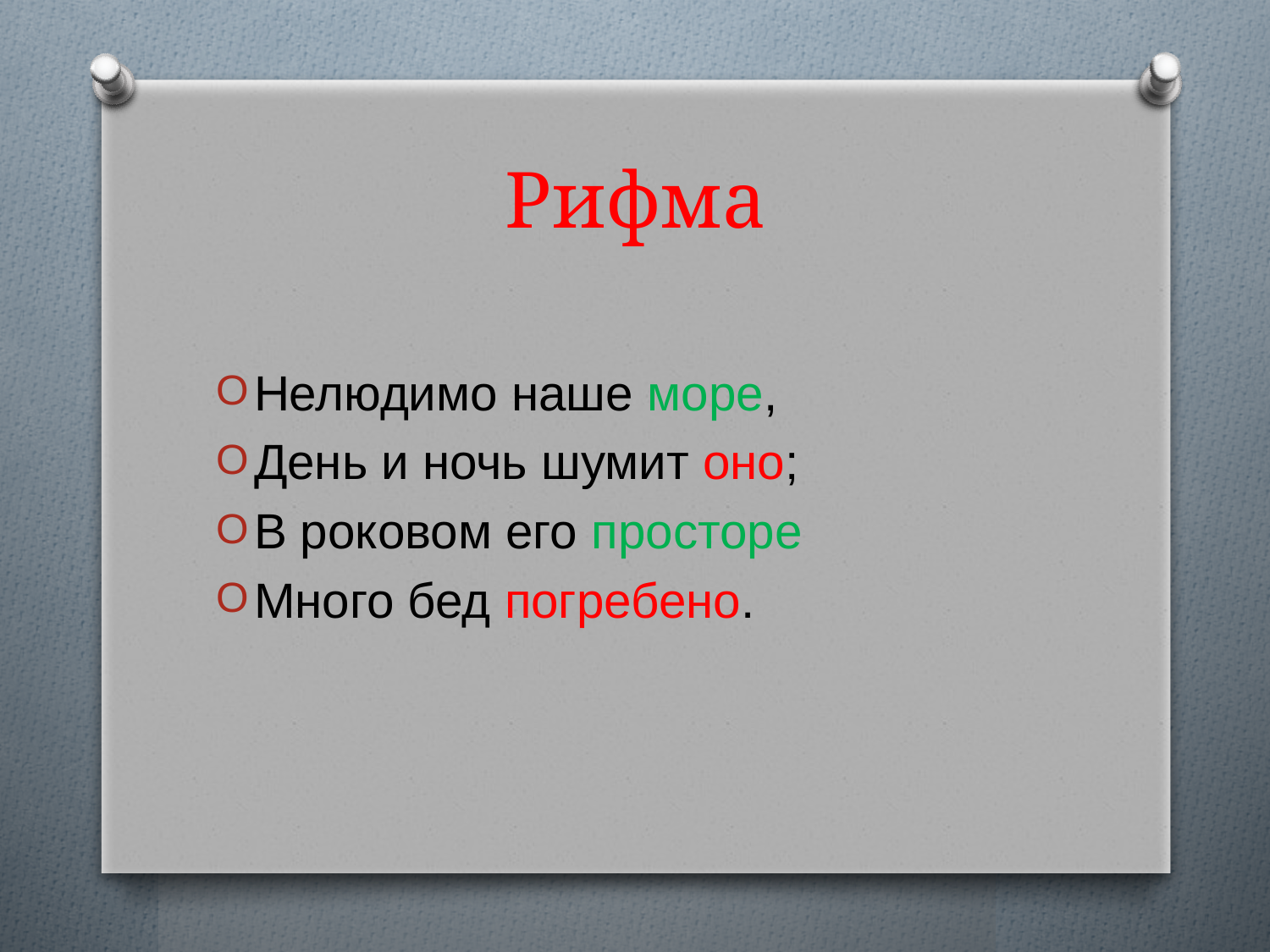

# Рифма

Нелюдимо наше море,
День и ночь шумит оно;
В роковом его просторе
Много бед погребено.